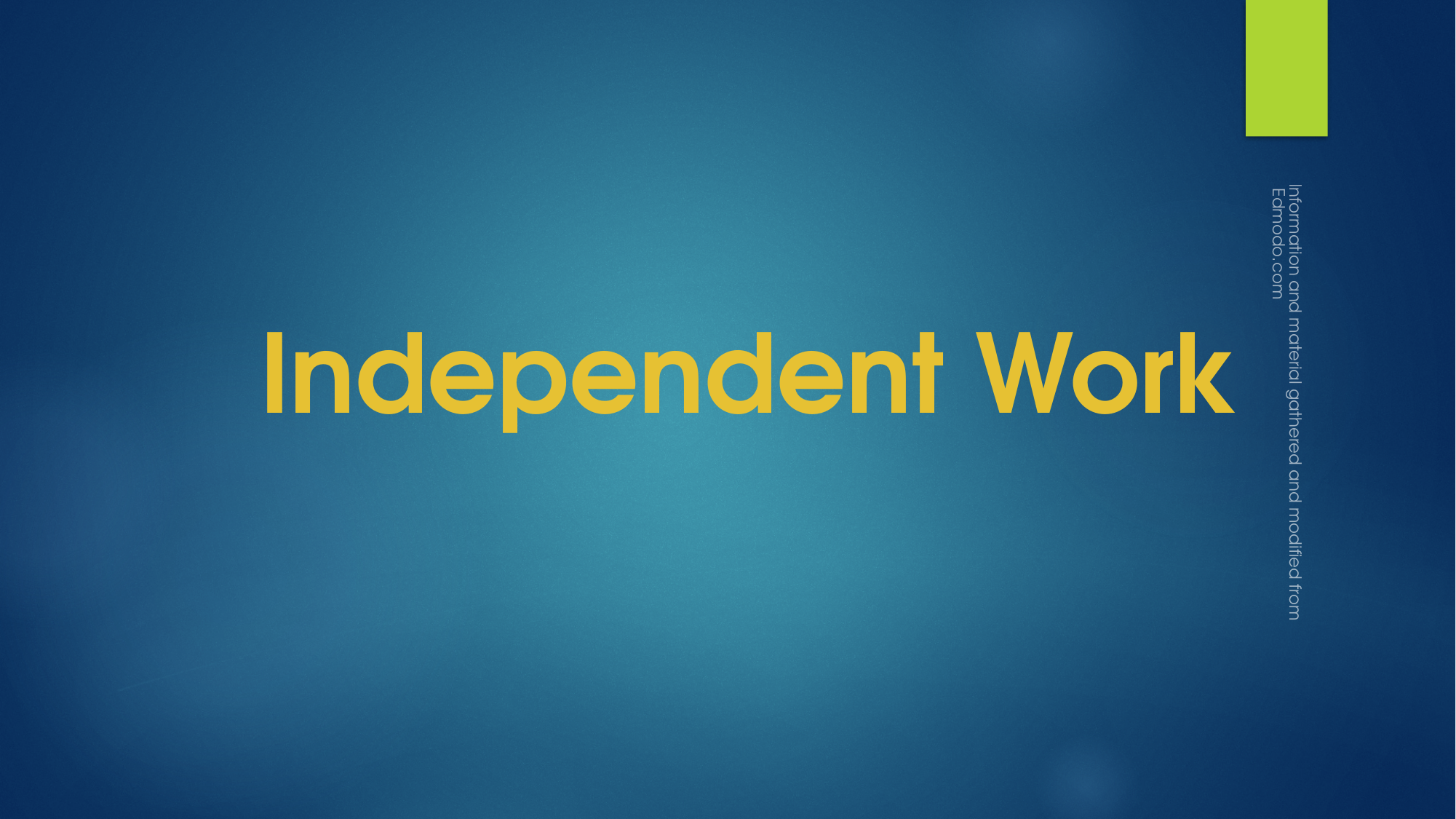

# Independent Work
Information and material gathered and modified from Edmodo.com